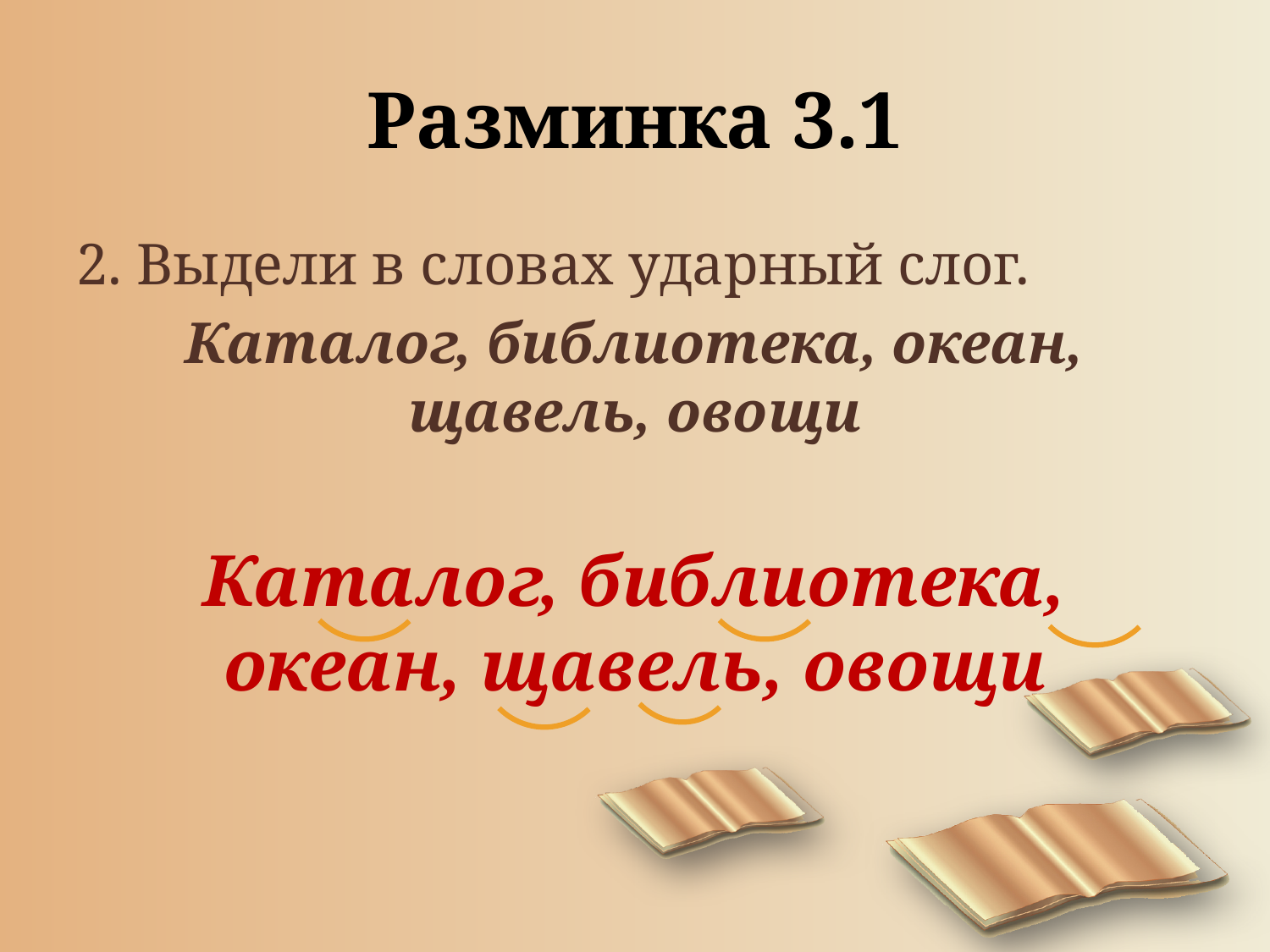

# Разминка 3.1
2. Выдели в словах ударный слог.
Каталог, библиотека, океан, щавель, овощи

Каталог, библиотека, океан, щавель, овощи